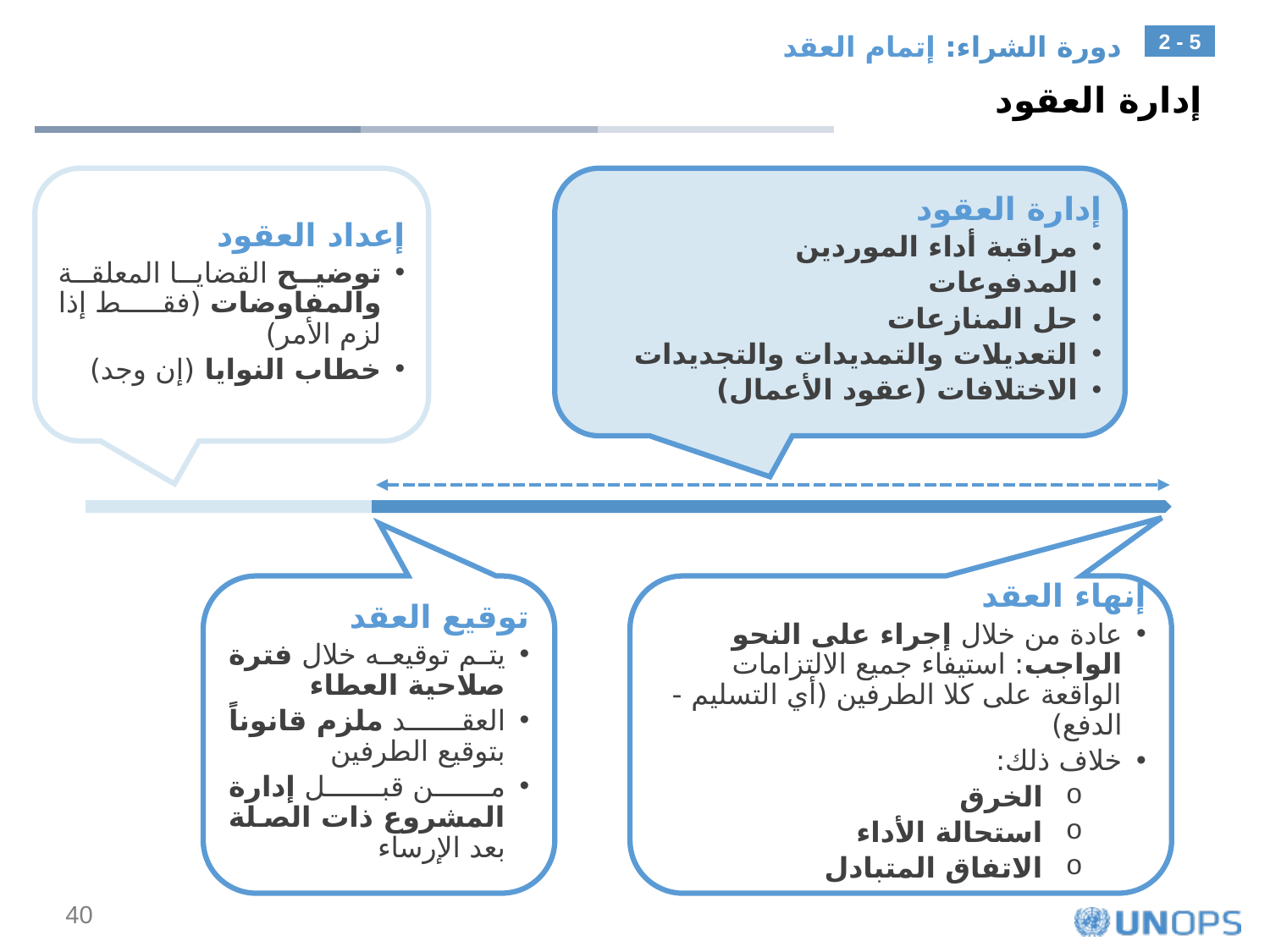

دورة الشراء: إتمام العقد
2 - 5
إدارة العقود

إدارة العقود
مراقبة أداء الموردين
المدفوعات
حل المنازعات
التعديلات والتمديدات والتجديدات
الاختلافات (عقود الأعمال)
إعداد العقود
توضيح القضايا المعلقة والمفاوضات (فقط إذا لزم الأمر)
خطاب النوايا (إن وجد)

توقيع العقد
يتم توقيعه خلال فترة صلاحية العطاء
العقد ملزم قانوناً بتوقيع الطرفين
من قبل إدارة المشروع ذات الصلة بعد الإرساء
إنهاء العقد
عادة من خلال إجراء على النحو الواجب: استيفاء جميع الالتزامات الواقعة على كلا الطرفين (أي التسليم - الدفع)
خلاف ذلك:
الخرق
استحالة الأداء
الاتفاق المتبادل